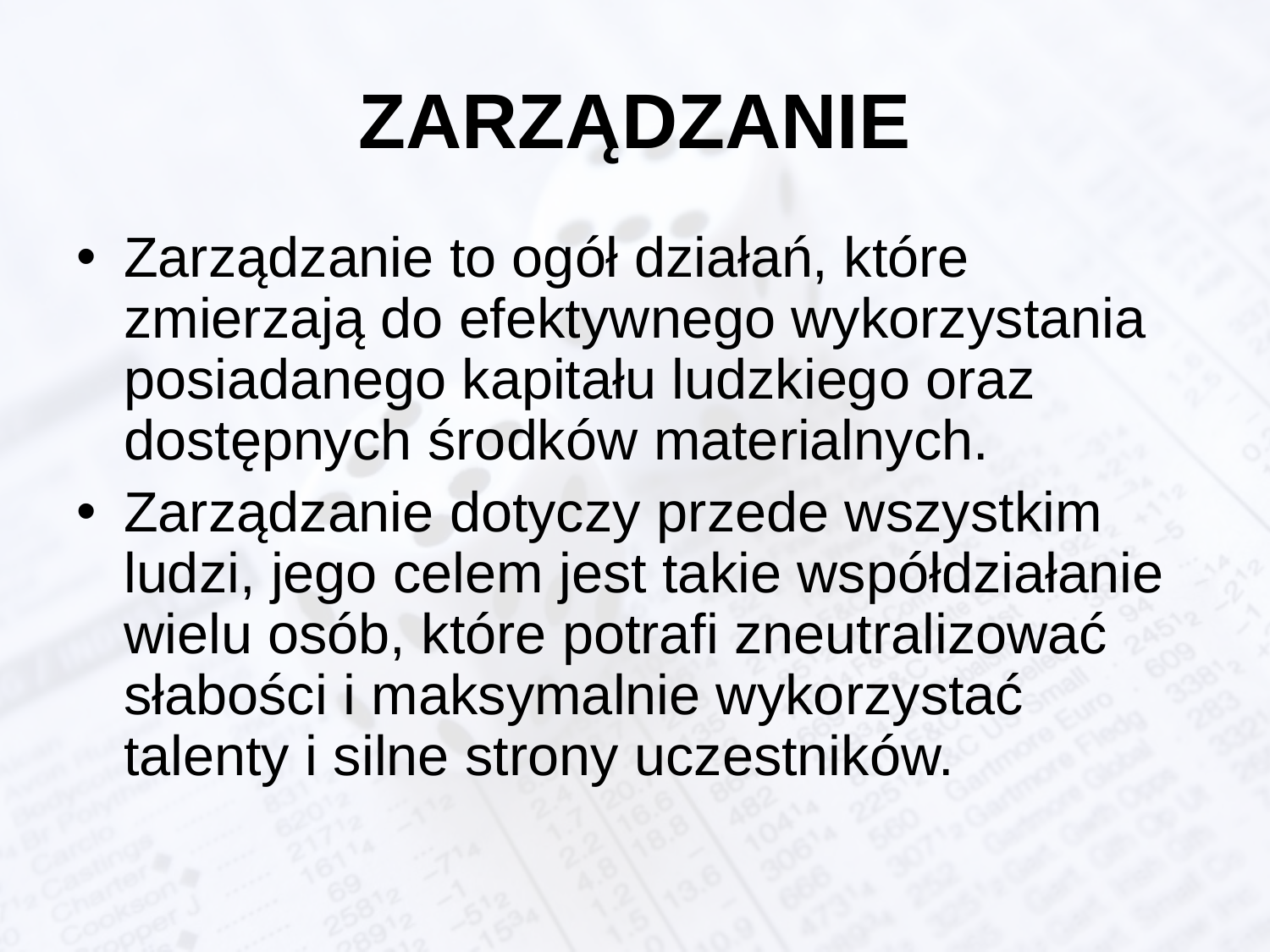

# ZARZĄDZANIE
Zarządzanie to ogół działań, które zmierzają do efektywnego wykorzystania posiadanego kapitału ludzkiego oraz dostępnych środków materialnych.
Zarządzanie dotyczy przede wszystkim ludzi, jego celem jest takie współdziałanie wielu osób, które potrafi zneutralizować słabości i maksymalnie wykorzystać talenty i silne strony uczestników.